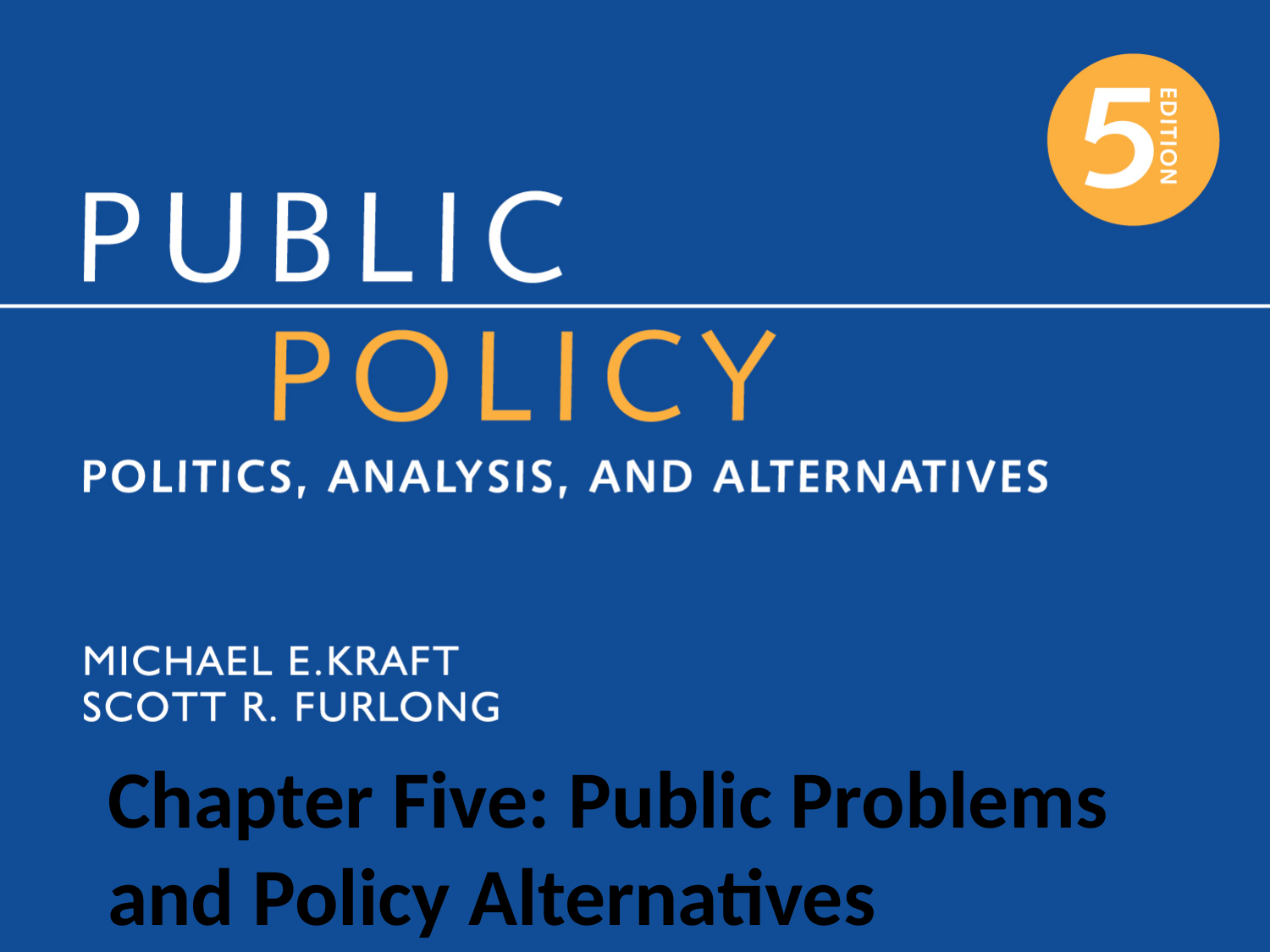

Chapter Five: Public Problems
and Policy Alternatives